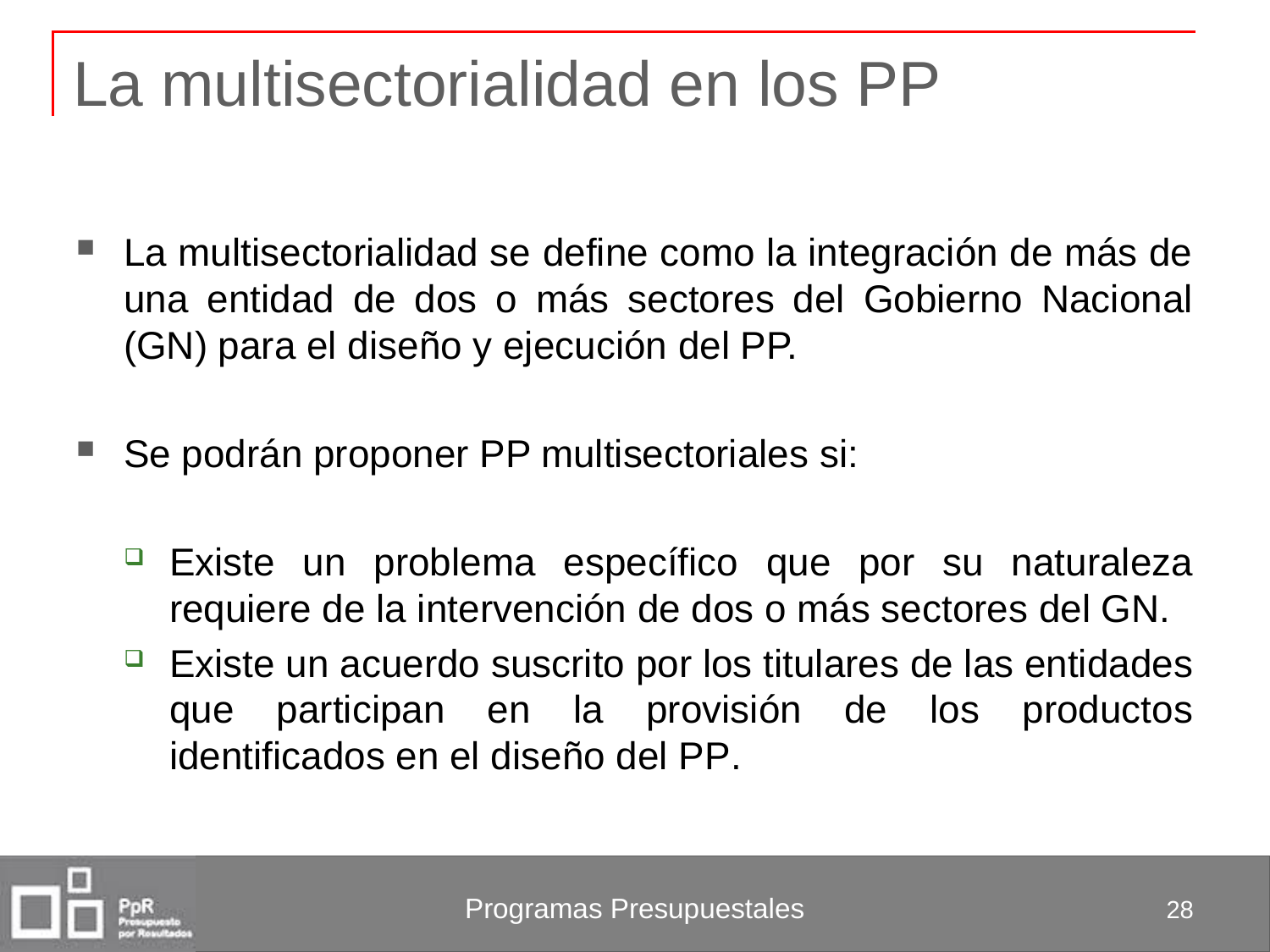

# La multisectorialidad en los PP
La multisectorialidad se define como la integración de más de una entidad de dos o más sectores del Gobierno Nacional (GN) para el diseño y ejecución del PP.

Se podrán proponer PP multisectoriales si:

Existe un problema específico que por su naturaleza requiere de la intervención de dos o más sectores del GN.
Existe un acuerdo suscrito por los titulares de las entidades que participan en la provisión de los productos identificados en el diseño del PP.
28
Programas Presupuestales